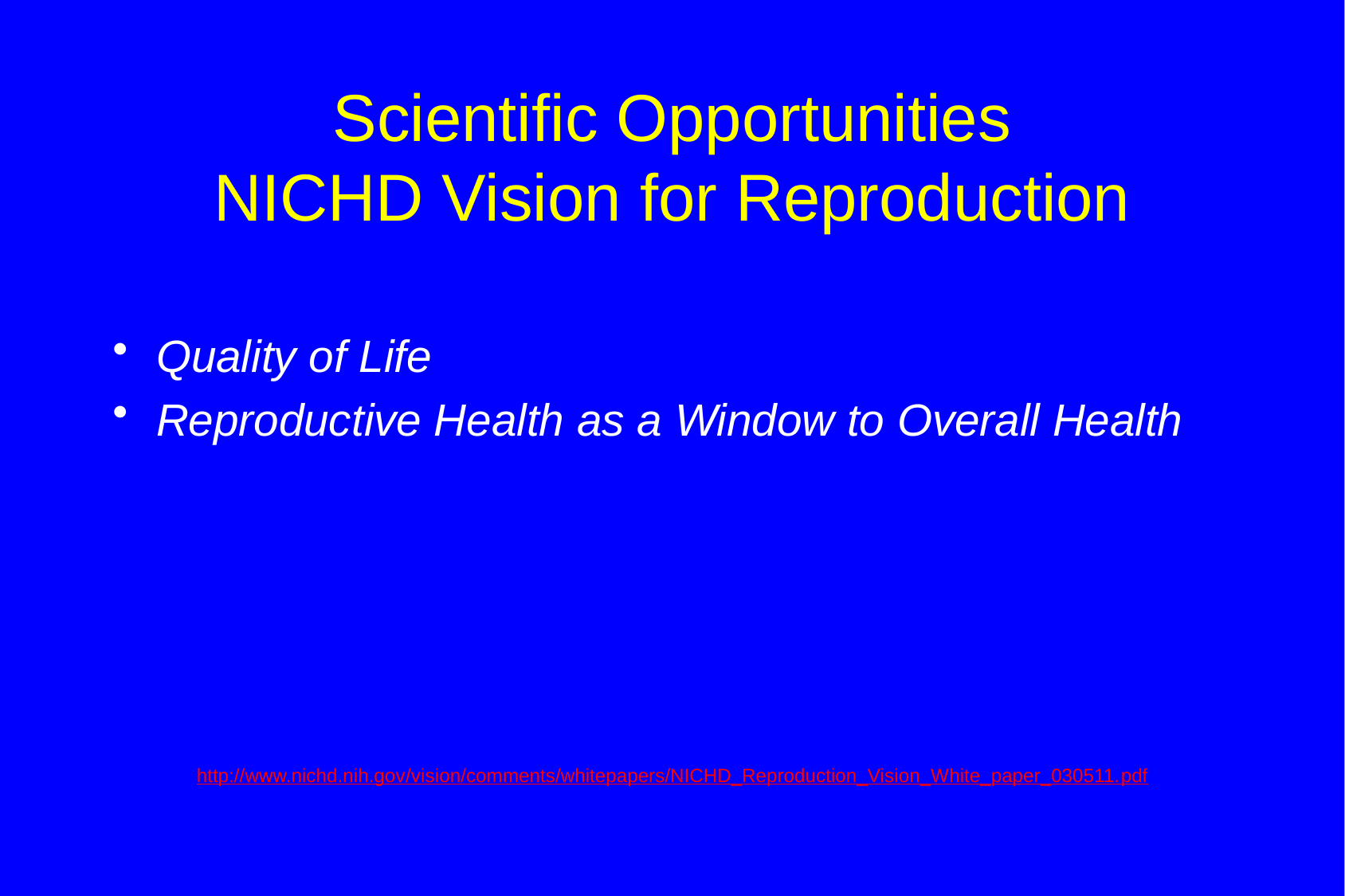

# Scientific Opportunities NICHD Vision for Reproduction

Quality of Life
Reproductive Health as a Window to Overall Health

http://www.nichd.nih.gov/vision/comments/whitepapers/NICHD_Reproduction_Vision_White_paper_030511.pdf